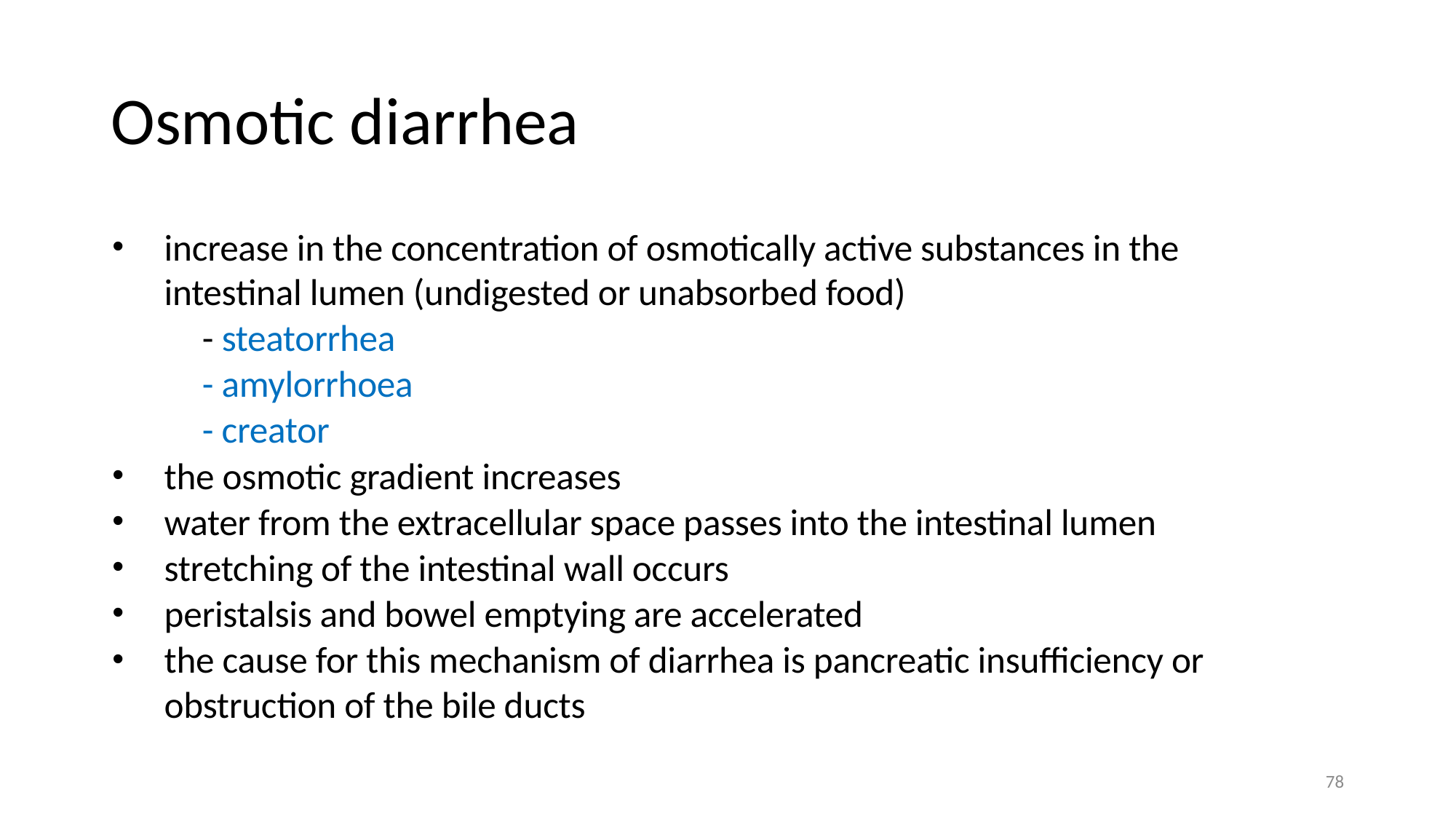

# Osmotic diarrhea
increase in the concentration of osmotically active substances in the intestinal lumen (undigested or unabsorbed food)
           - steatorrhea
           - amylorrhoea
           - creator
the osmotic gradient increases
water from the extracellular space passes into the intestinal lumen
stretching of the intestinal wall occurs
peristalsis and bowel emptying are accelerated
the cause for this mechanism of diarrhea is pancreatic insufficiency or obstruction of the bile ducts
78